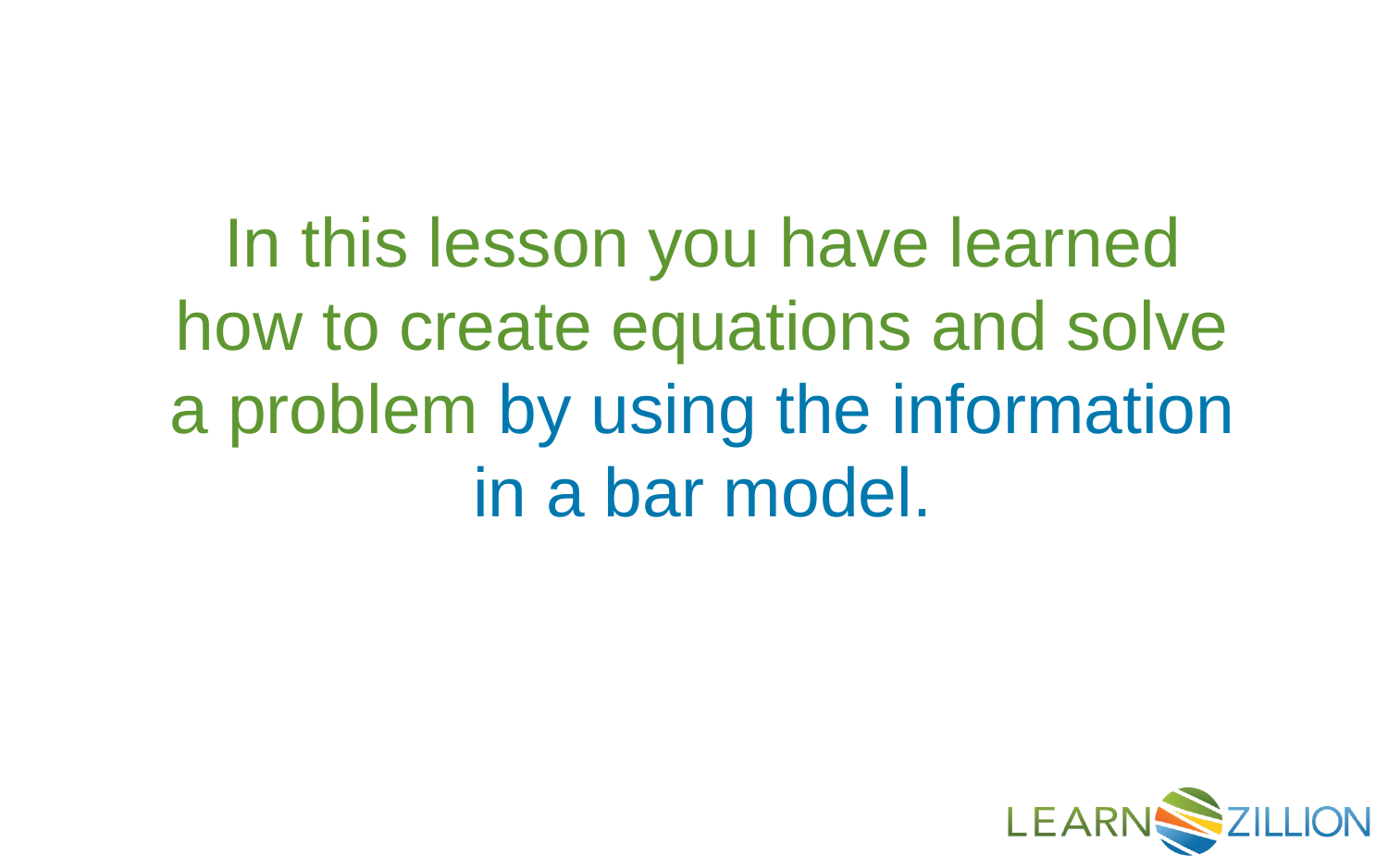

In this lesson you have learned how to create equations and solve a problem by using the information in a bar model.